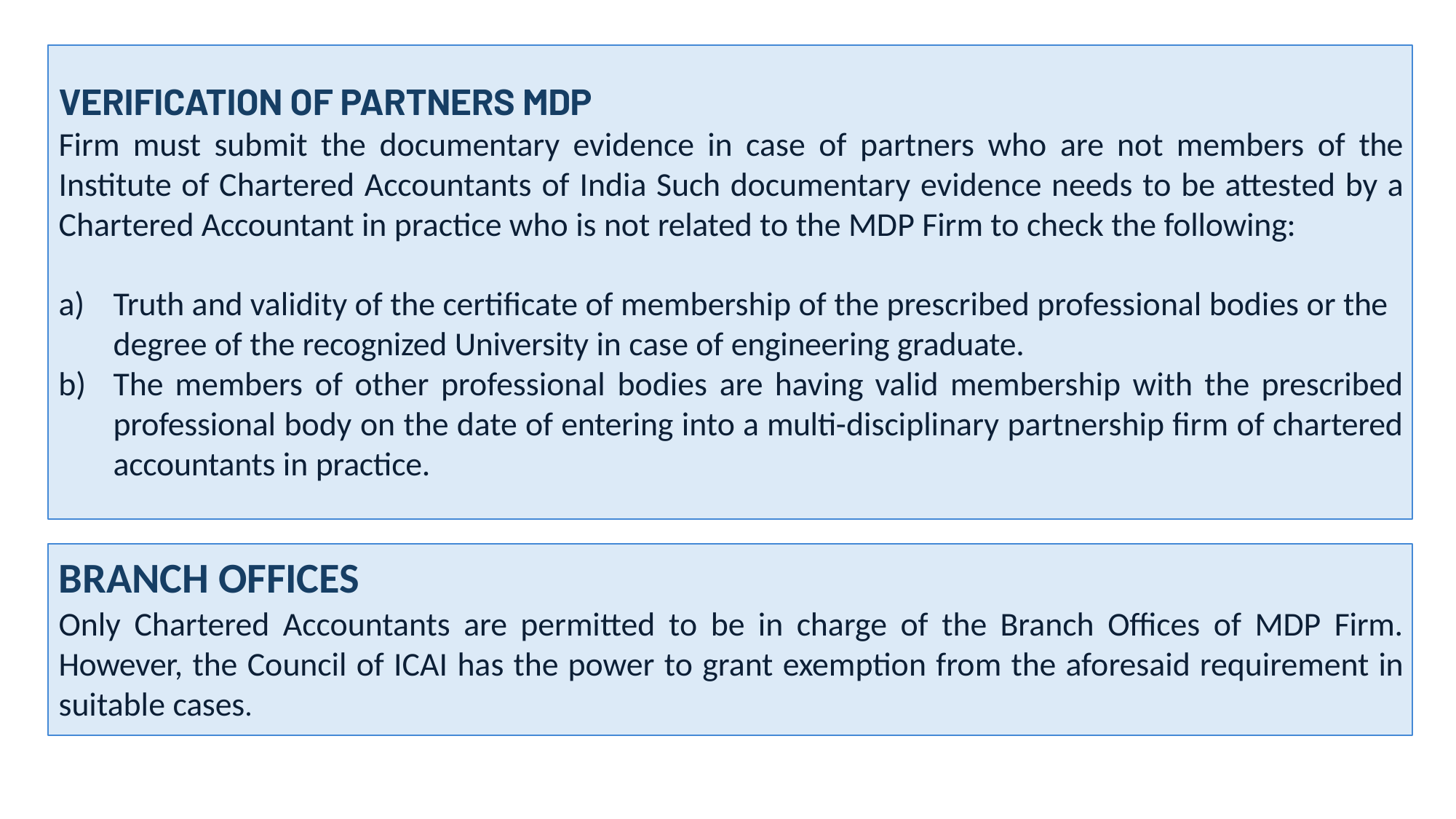

# VERIFICATION OF PARTNERS MDP
Firm must submit the documentary evidence in case of partners who are not members of the Institute of Chartered Accountants of India Such documentary evidence needs to be attested by a Chartered Accountant in practice who is not related to the MDP Firm to check the following:
Truth and validity of the certificate of membership of the prescribed professional bodies or the
degree of the recognized University in case of engineering graduate.
The members of other professional bodies are having valid membership with the prescribed professional body on the date of entering into a multi-disciplinary partnership firm of chartered accountants in practice.

BRANCH OFFICES
Only Chartered Accountants are permitted to be in charge of the Branch Offices of MDP Firm. However, the Council of ICAI has the power to grant exemption from the aforesaid requirement in suitable cases.